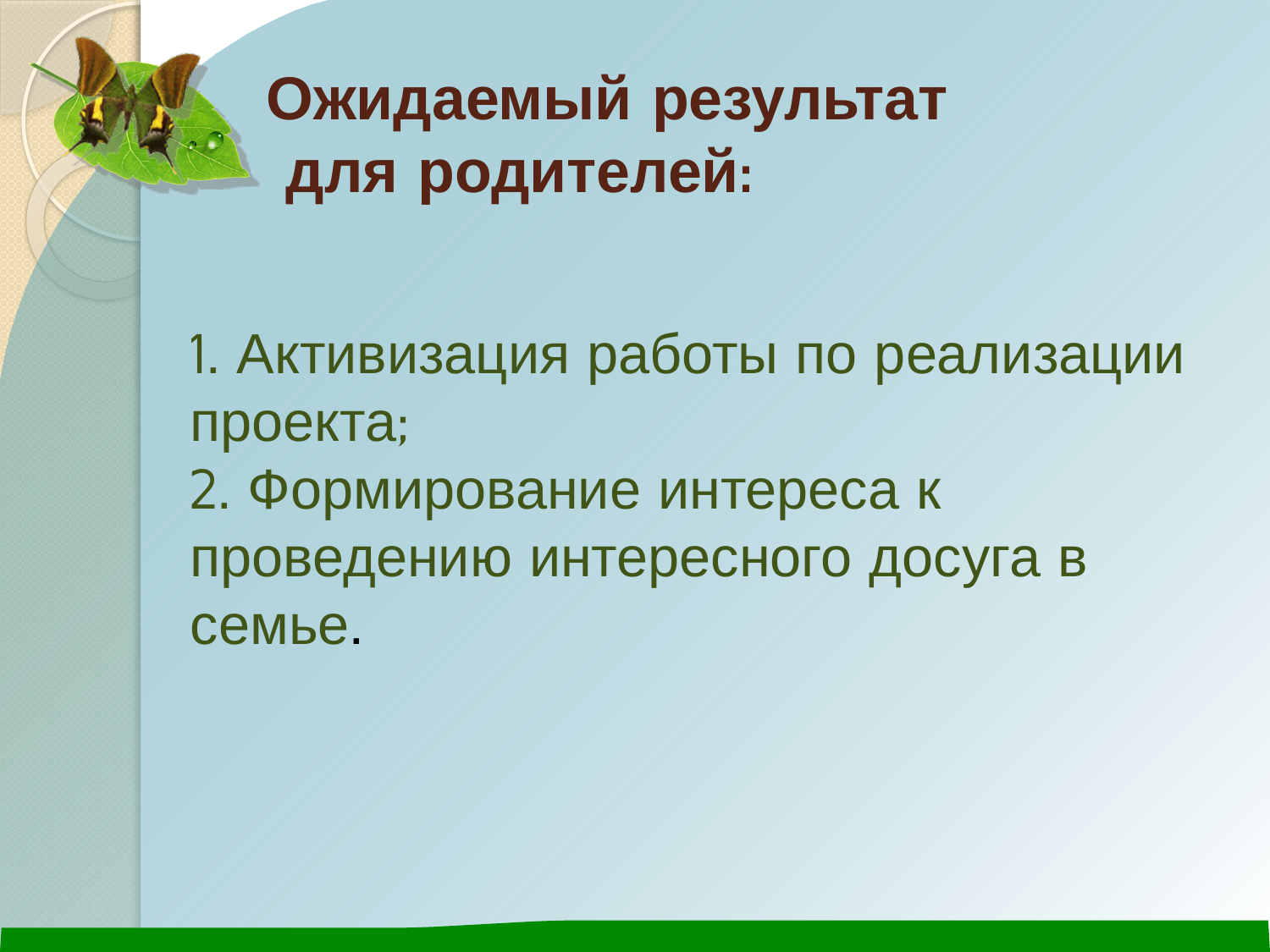

# Ожидаемый результат для родителей:
1. Активизация работы по реализации проекта;
2. Формирование интереса к проведению интересного досуга в семье.